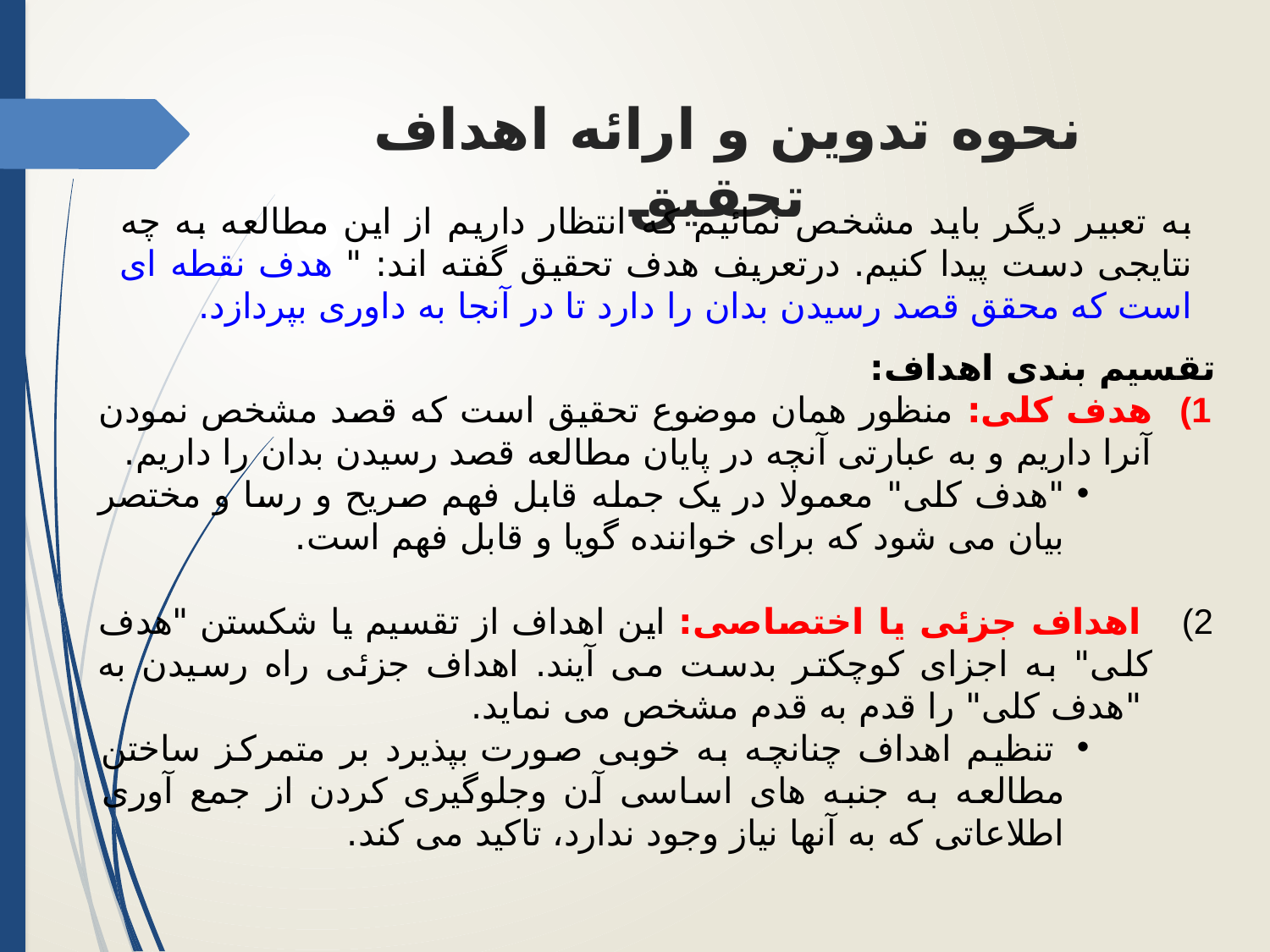

# نحوه تدوين و ارائه اهداف تحقيق
به تعبیر دیگر باید مشخص نمائیم که انتظار داریم از اين مطالعه به چه نتایجی دست پیدا کنیم. درتعریف هدف تحقیق گفته اند: " هدف نقطه ای است که محقق قصد رسیدن بدان را دارد تا در آنجا به داوری بپردازد.
تقسيم بندی اهداف:
هدف کلی: منظور همان موضوع تحقیق است که قصد مشخص نمودن آنرا داریم و به عبارتی آنچه در پایان مطالعه قصد رسیدن بدان را داریم.
"هدف کلی" معمولا در یک جمله قابل فهم صریح و رسا و مختصر بیان می شود که برای خواننده گویا و قابل فهم است.

 اهداف جزئی یا اختصاصی: این اهداف از تقسیم یا شکستن "هدف کلی" به اجزای کوچکتر بدست می آیند. اهداف جزئی راه رسیدن به  "هدف کلی" را قدم به قدم مشخص می نماید.
 تنظیم اهداف چنانچه به خوبی صورت بپذیرد بر متمرکز ساختن مطالعه به جنبه های اساسی آن وجلوگیری کردن از جمع آوری اطلاعاتی که به آنها نیاز وجود ندارد، تاکید می کند.